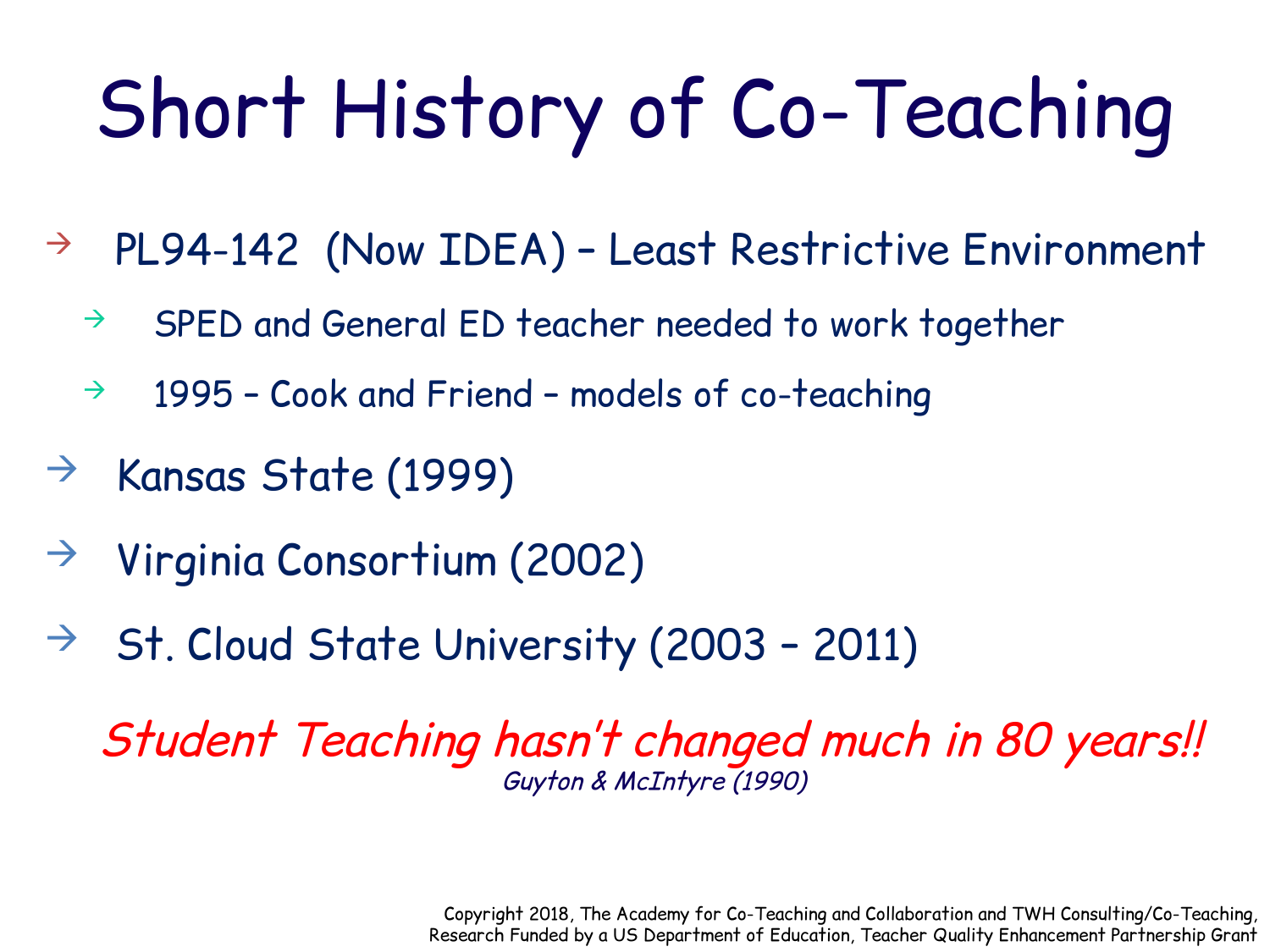

# Short History of Co-Teaching
PL94-142  (Now IDEA) – Least Restrictive Environment
SPED and General ED teacher needed to work together
1995 – Cook and Friend – models of co-teaching
Kansas State (1999)
Virginia Consortium (2002)
St. Cloud State University (2003 – 2011)

Student Teaching hasn’t changed much in 80 years!!
Guyton & McIntyre (1990)
Copyright 2018, The Academy for Co-Teaching and Collaboration and TWH Consulting/Co-Teaching,
Research Funded by a US Department of Education, Teacher Quality Enhancement Partnership Grant